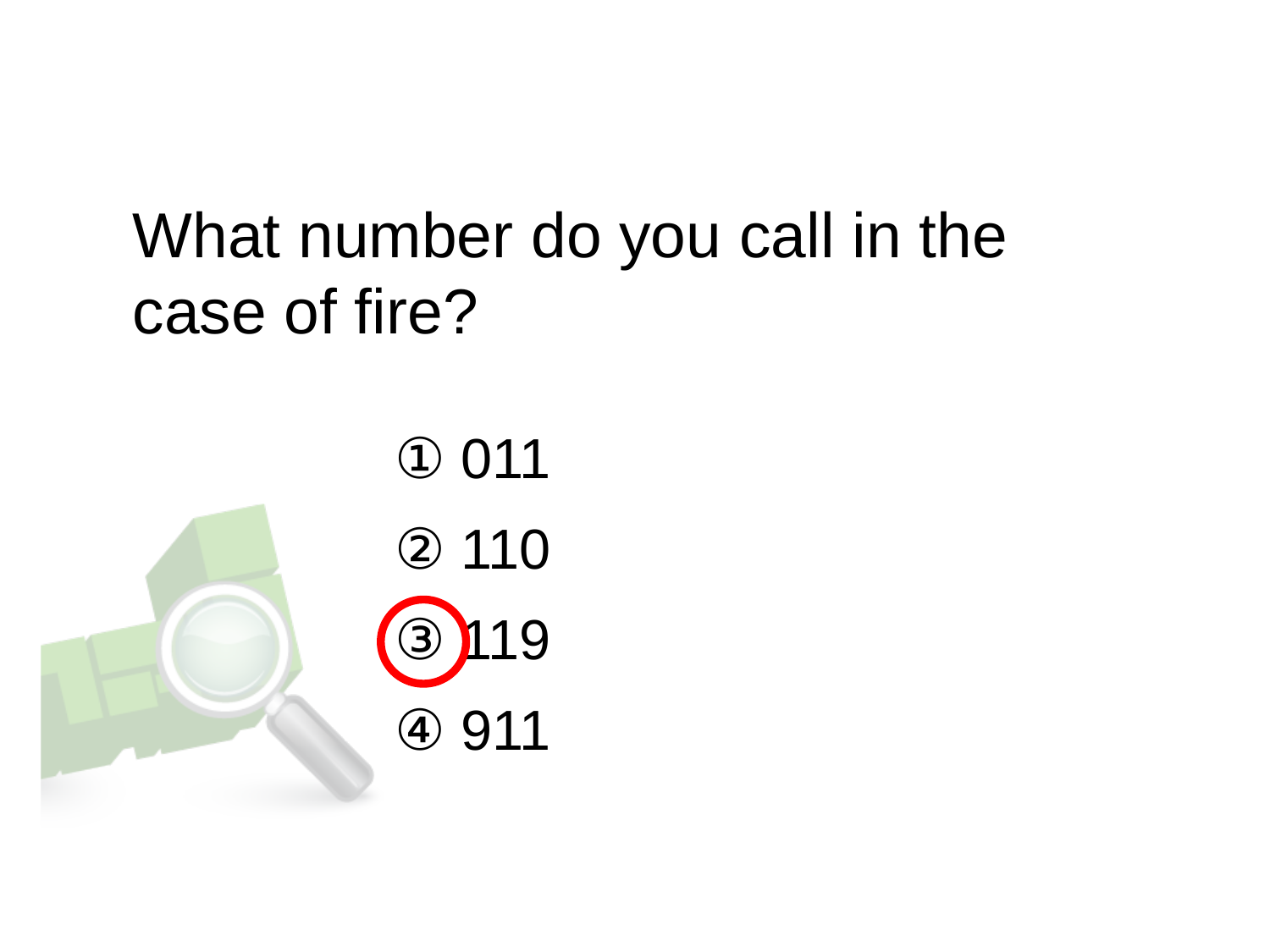

# What number do you call in the case of fire?
① 011
② 110
③ 119
④ 911